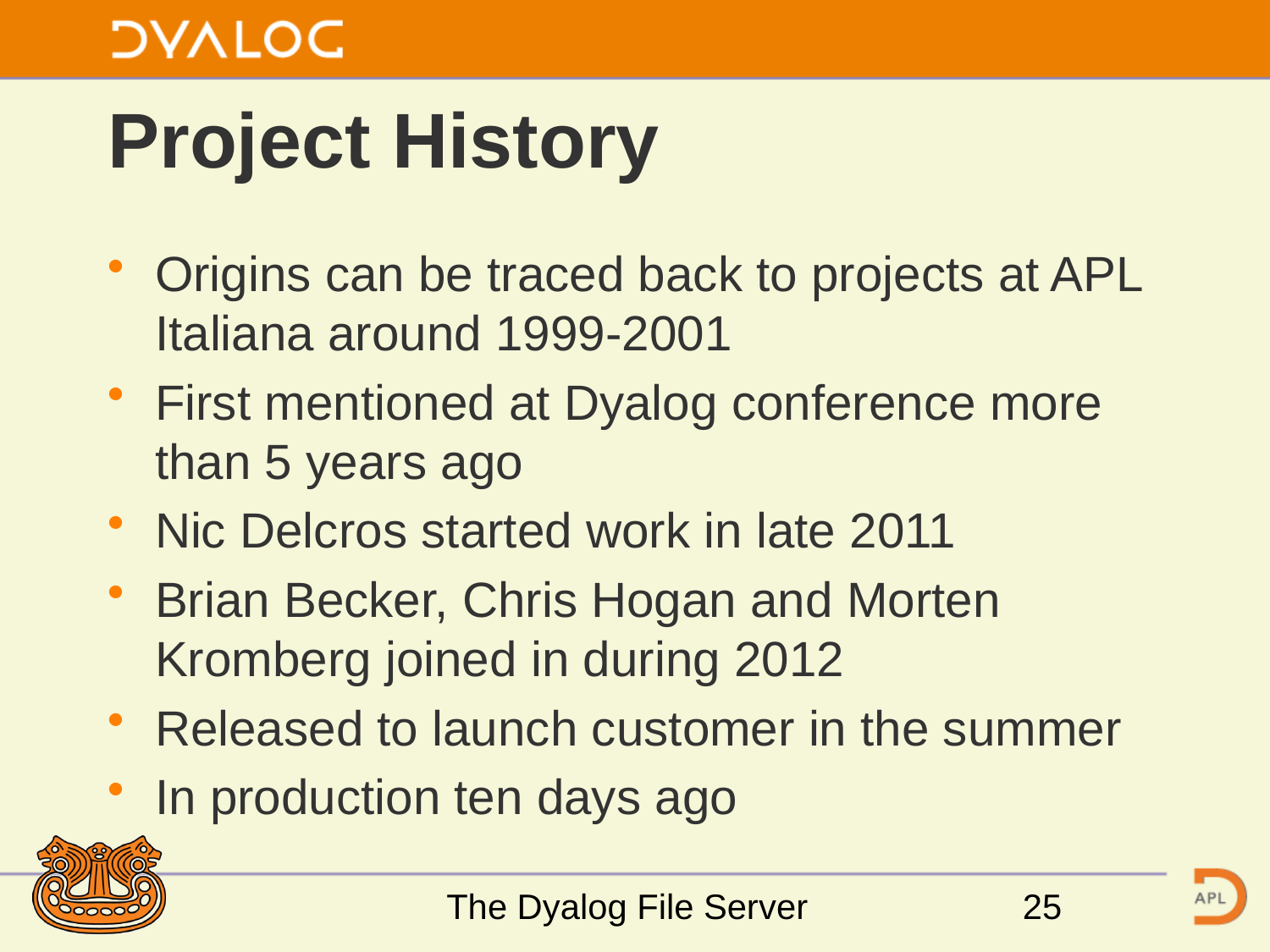

# Project History
Origins can be traced back to projects at APL Italiana around 1999-2001
First mentioned at Dyalog conference more than 5 years ago
Nic Delcros started work in late 2011
Brian Becker, Chris Hogan and Morten Kromberg joined in during 2012
Released to launch customer in the summer
In production ten days ago

The Dyalog File Server
25